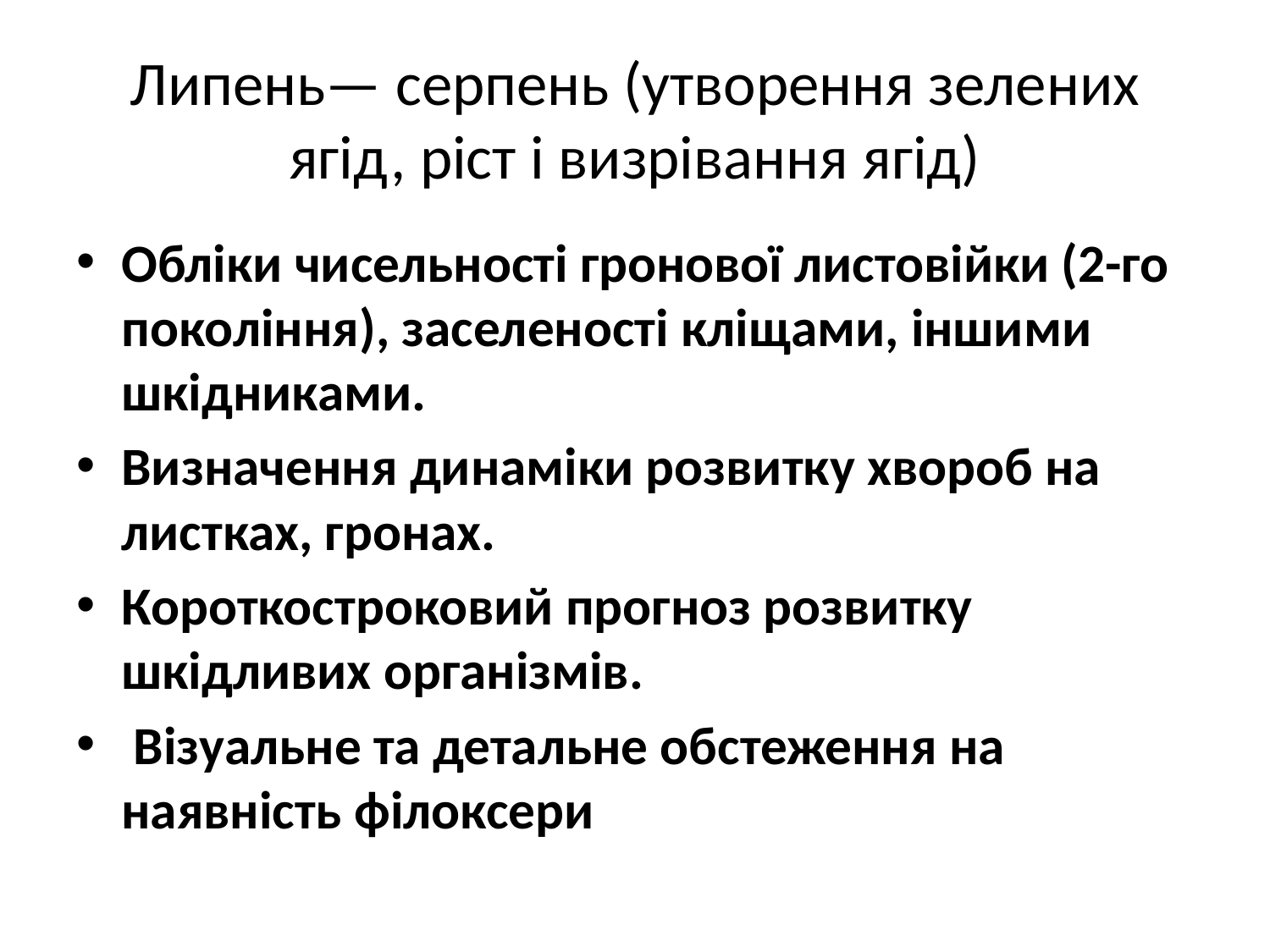

# Липень— серпень (утворення зелених ягід, ріст і визрівання ягід)
Обліки чисельності гронової листовійки (2-го покоління), заселеності кліщами, іншими шкідниками.
Визначення динаміки розвитку хвороб на листках, гронах.
Короткостроковий прогноз розвитку шкідливих організмів.
 Візуальне та детальне обстеження на наявність філоксери